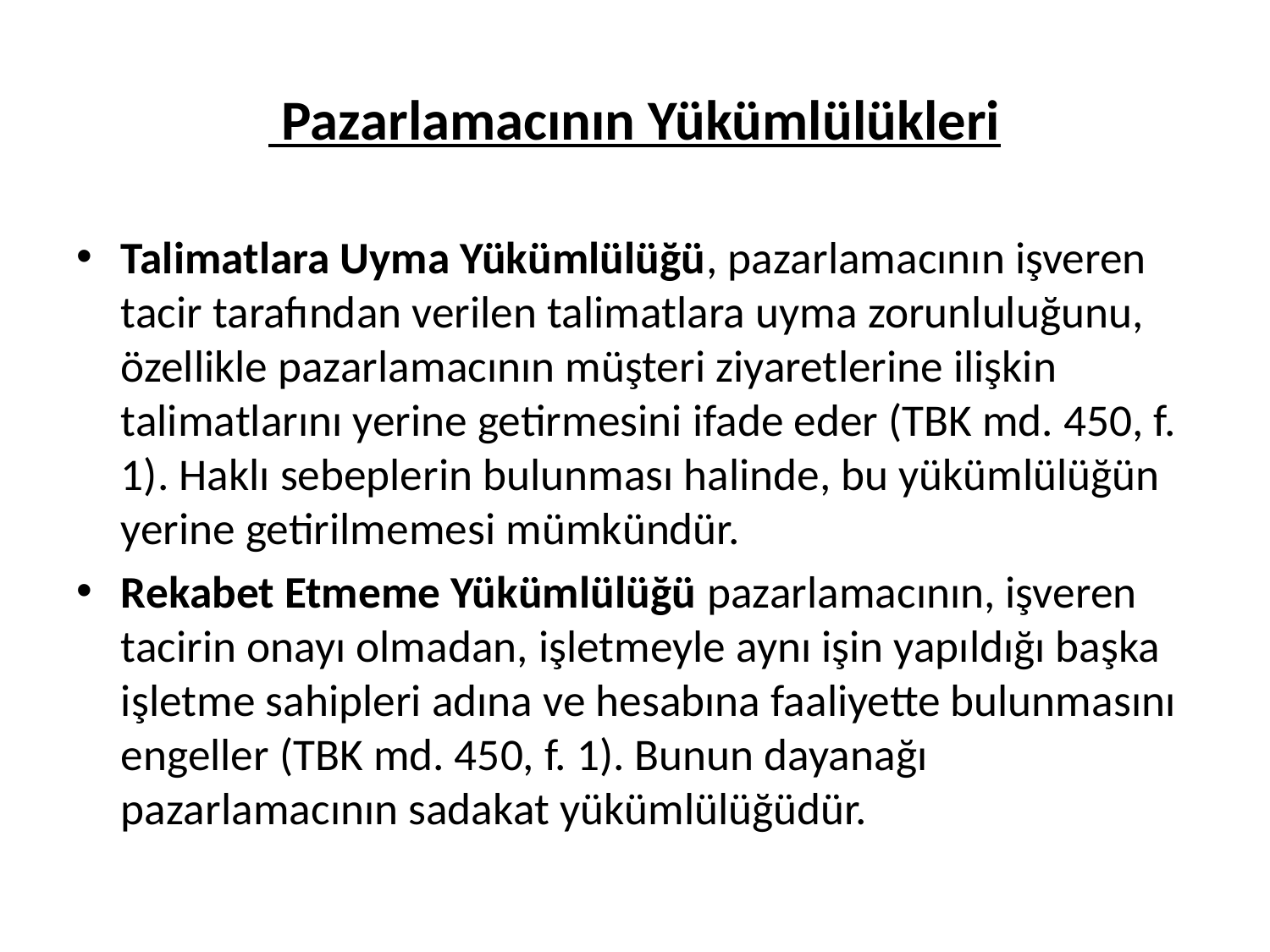

# Pazarlamacının Yükümlülükleri
Talimatlara Uyma Yükümlülüğü, pazarlamacının işveren tacir tarafından verilen talimatlara uyma zorunluluğunu, özellikle pazarlamacının müşteri ziyaretlerine ilişkin talimatlarını yerine getirmesini ifade eder (TBK md. 450, f. 1). Haklı sebeplerin bulunması halinde, bu yükümlülüğün yerine getirilmemesi mümkündür.
Rekabet Etmeme Yükümlülüğü pazarlamacının, işveren tacirin onayı olmadan, işletmeyle aynı işin yapıldığı başka işletme sahipleri adına ve hesabına faaliyette bulunmasını engeller (TBK md. 450, f. 1). Bunun dayanağı pazarlamacının sadakat yükümlülüğüdür.